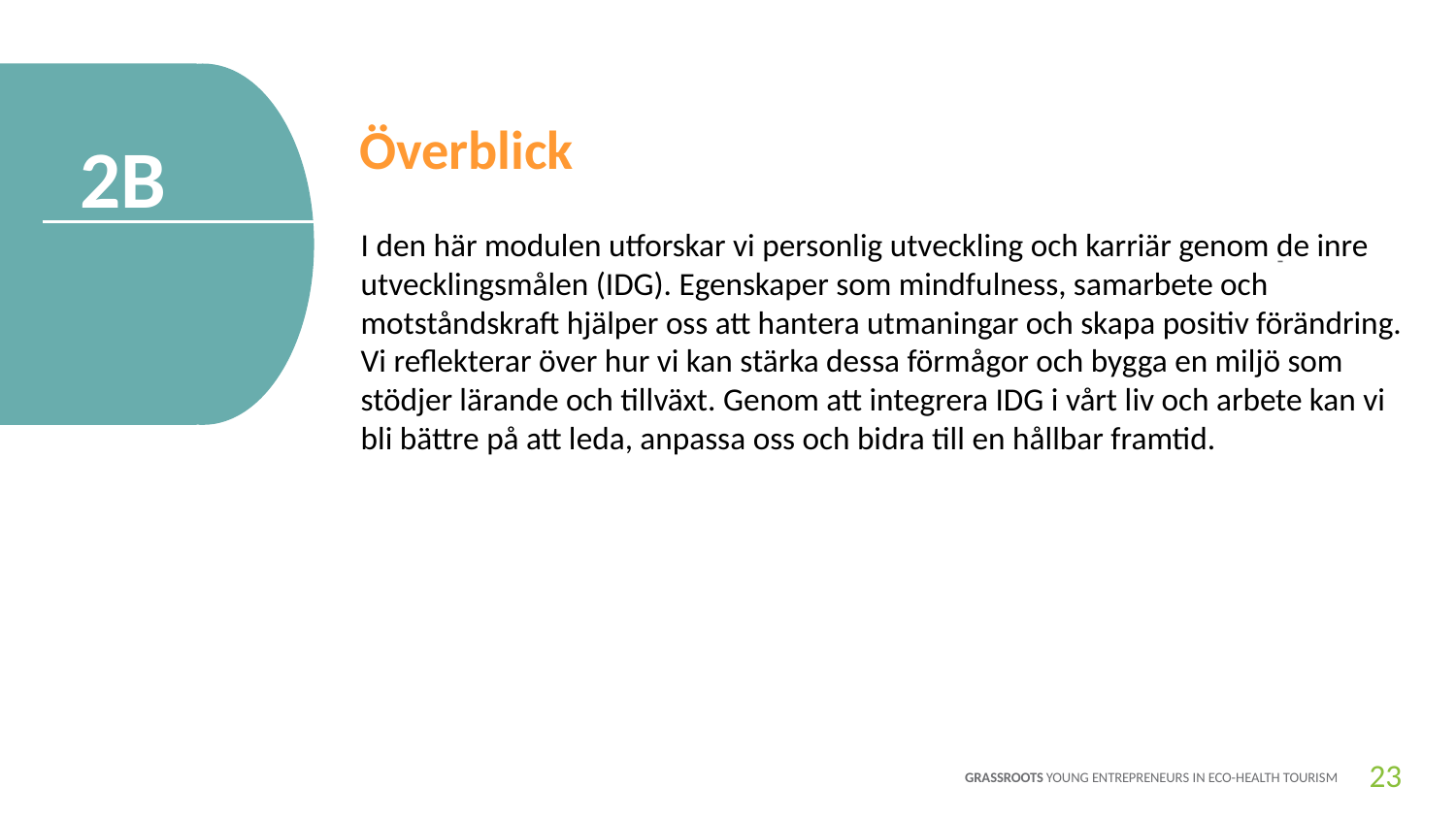

Överblick
2B
I den här modulen utforskar vi personlig utveckling och karriär genom de inre utvecklingsmålen (IDG). Egenskaper som mindfulness, samarbete och motståndskraft hjälper oss att hantera utmaningar och skapa positiv förändring. Vi reflekterar över hur vi kan stärka dessa förmågor och bygga en miljö som stödjer lärande och tillväxt. Genom att integrera IDG i vårt liv och arbete kan vi bli bättre på att leda, anpassa oss och bidra till en hållbar framtid.

-
23